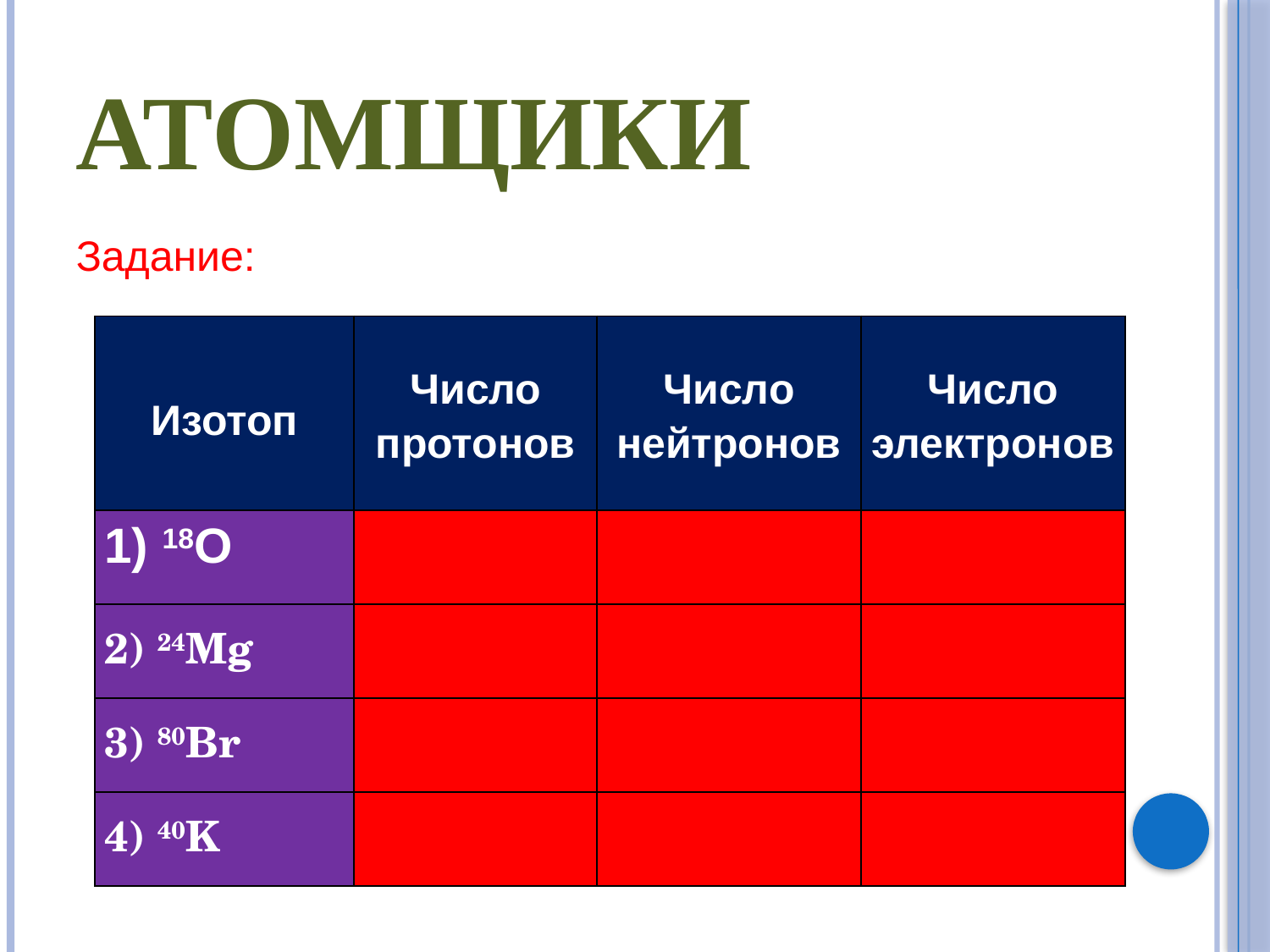

# атомщики
Задание:

| Изотоп | Число протонов | Число нейтронов | Число электронов |
| --- | --- | --- | --- |
| 1) 18O |  |  |  |
| 2) 24Mg |  |  |  |
| 3) 80Br |  |  |  |
| 4) 40K |  |  |  |